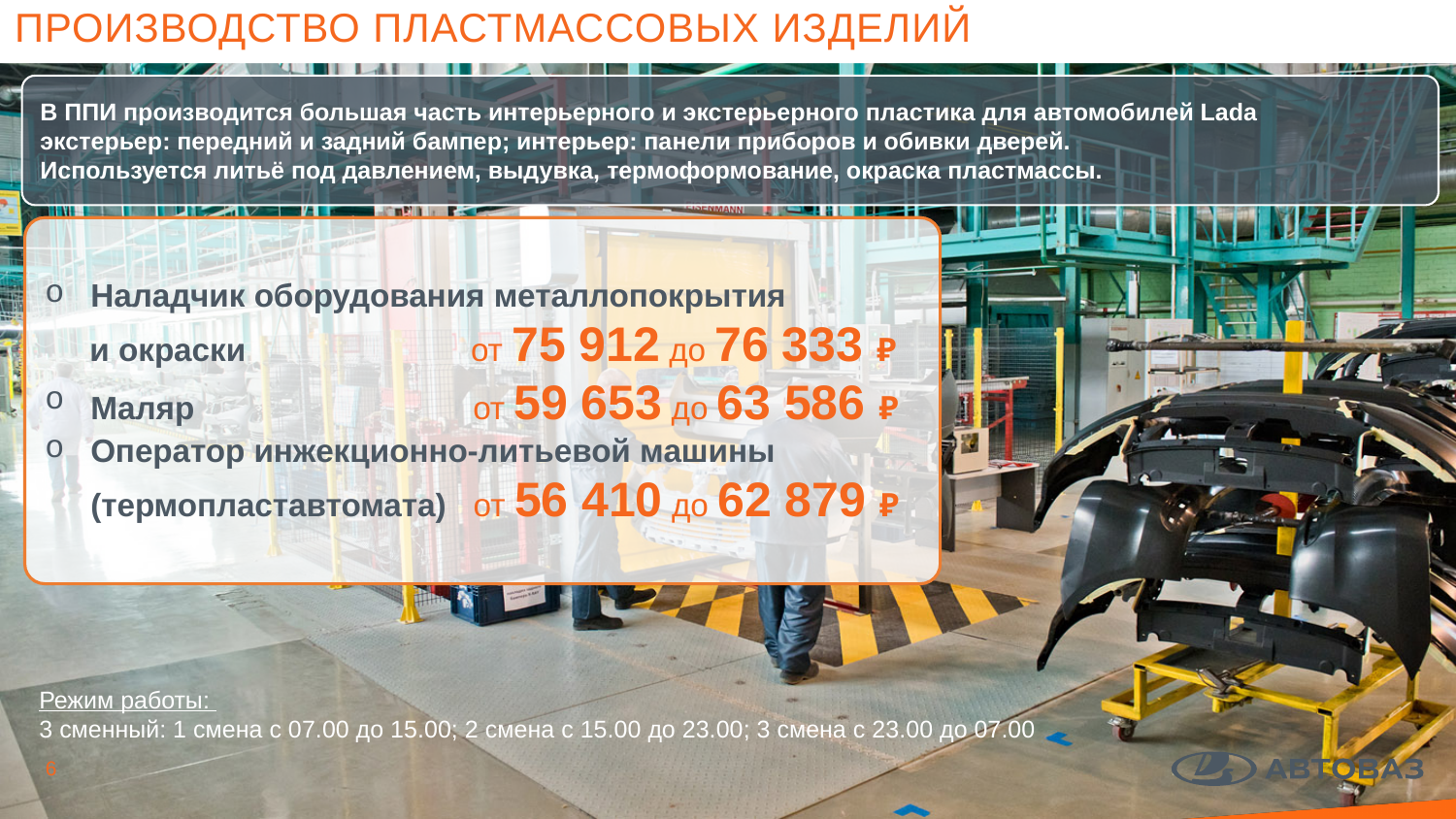

Производство пластмассовых изделий

В ППИ производится большая часть интерьерного и экстерьерного пластика для автомобилей Lada
экстерьер: передний и задний бампер; интерьер: панели приборов и обивки дверей.
Используется литьё под давлением, выдувка, термоформование, окраска пластмассы.
Наладчик оборудования металлопокрытия
     и окраски                         от 75 912 до 76 333 ₽
Маляр                               от 59 653 до 63 586 ₽
Оператор инжекционно-литьевой машины (термопластавтомата)   от 56 410 до 62 879 ₽

Режим работы:
3 сменный: 1 смена с 07.00 до 15.00; 2 смена с 15.00 до 23.00; 3 смена с 23.00 до 07.00